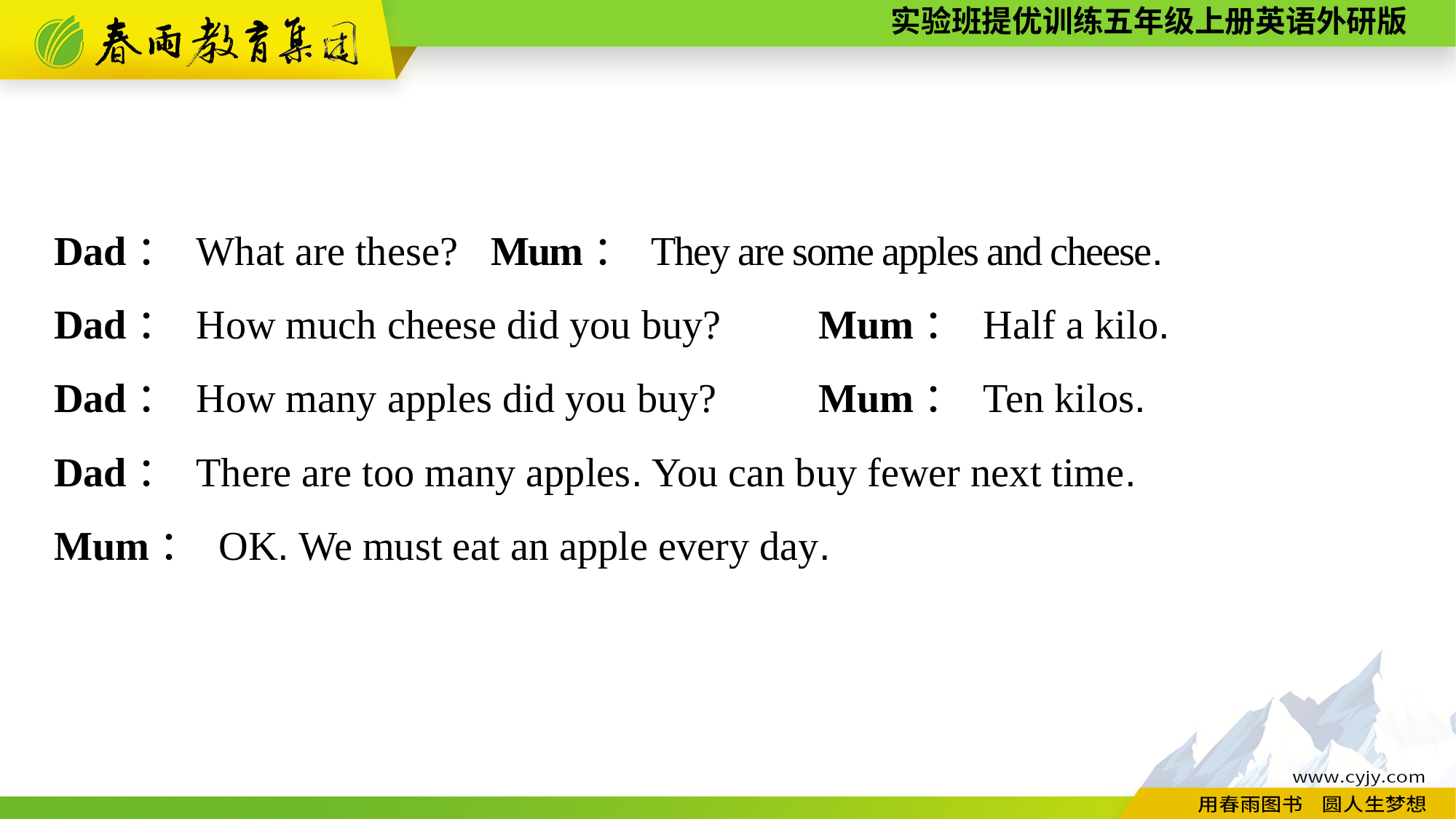

Dad： What are these?	Mum： They are some apples and cheese.
Dad： How much cheese did you buy?	Mum： Half a kilo.
Dad： How many apples did you buy?	Mum： Ten kilos.
Dad： There are too many apples. You can buy fewer next time.
Mum： OK. We must eat an apple every day.